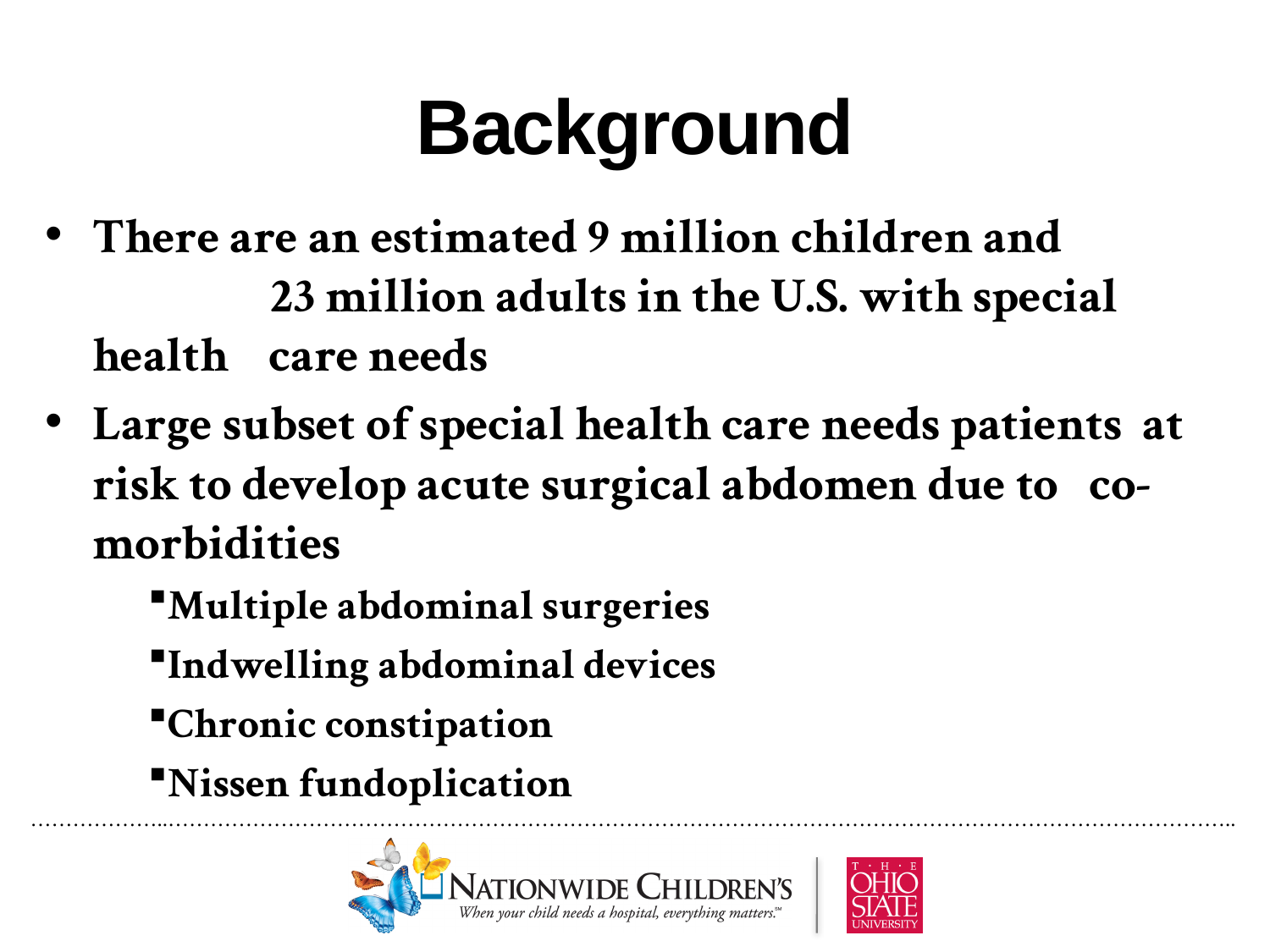

# Background
There are an estimated 9 million children and 		     23 million adults in the U.S. with special health    care needs
Large subset of special health care needs patients  at risk to develop acute surgical abdomen due to   co-morbidities
Multiple abdominal surgeries
Indwelling abdominal devices
Chronic constipation
Nissen fundoplication